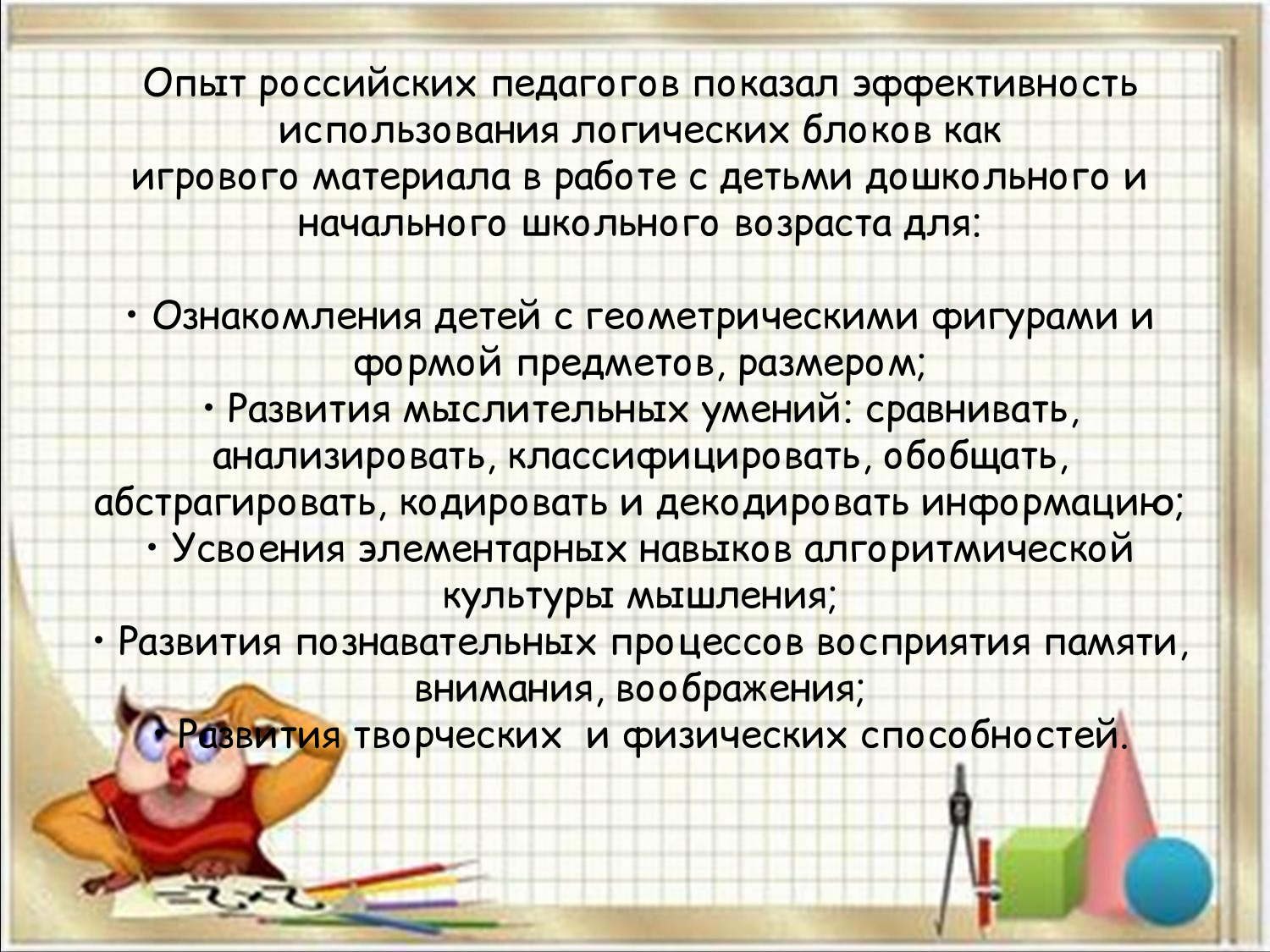

# Опыт российских педагогов показал эффективность использования логических блоков как игрового материала в работе с детьми дошкольного и начального школьного возраста для: • Ознакомления детей с геометрическими фигурами и формой предметов, размером; • Развития мыслительных умений: сравнивать, анализировать, классифицировать, обобщать, абстрагировать, кодировать и декодировать информацию; • Усвоения элементарных навыков алгоритмической культуры мышления; • Развития познавательных процессов восприятия памяти, внимания, воображения; • Развития творческих  и физических способностей.